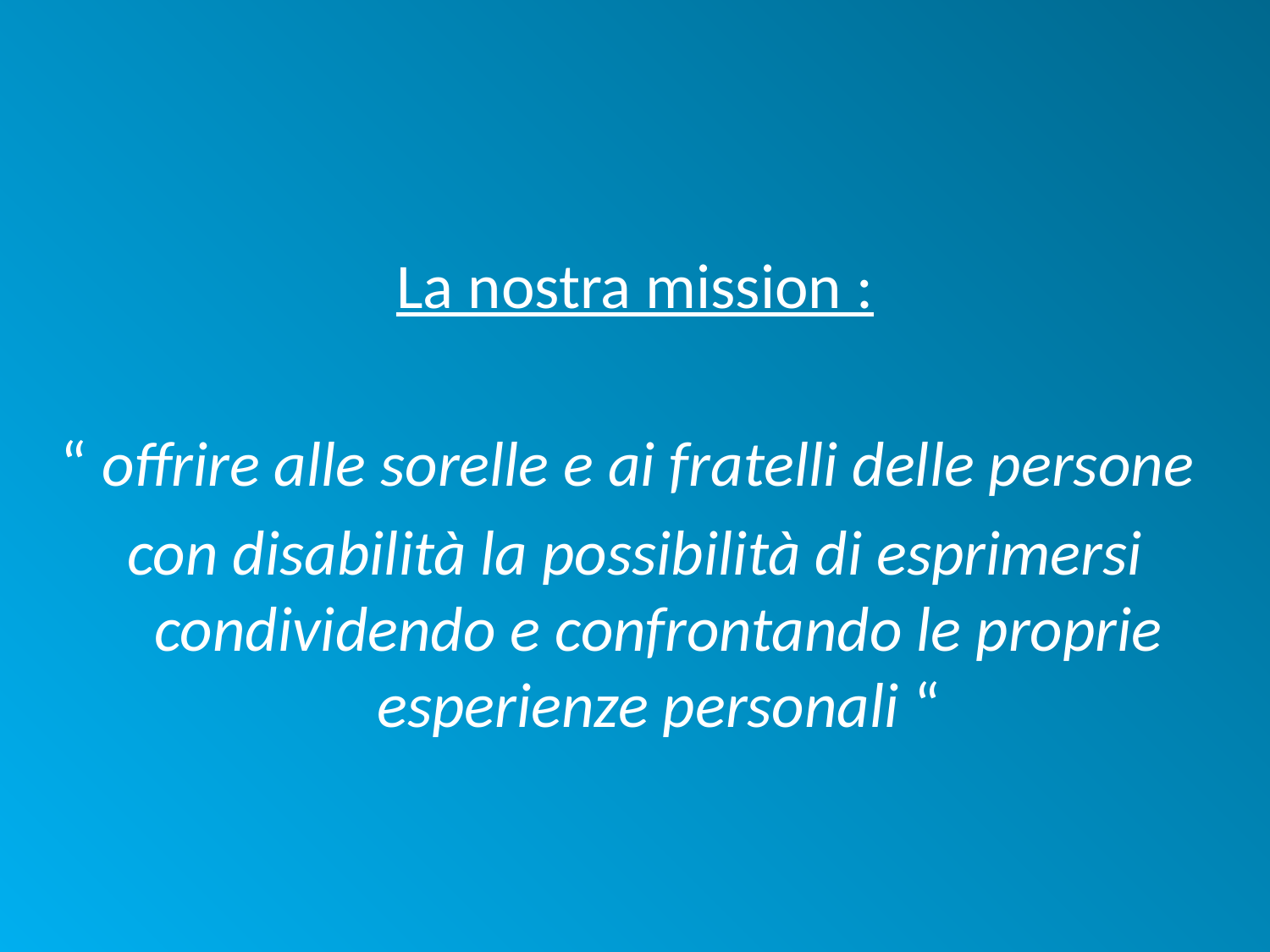

La nostra mission :

“ offrire alle sorelle e ai fratelli delle persone
con disabilità la possibilità di esprimersi condividendo e confrontando le proprie esperienze personali “